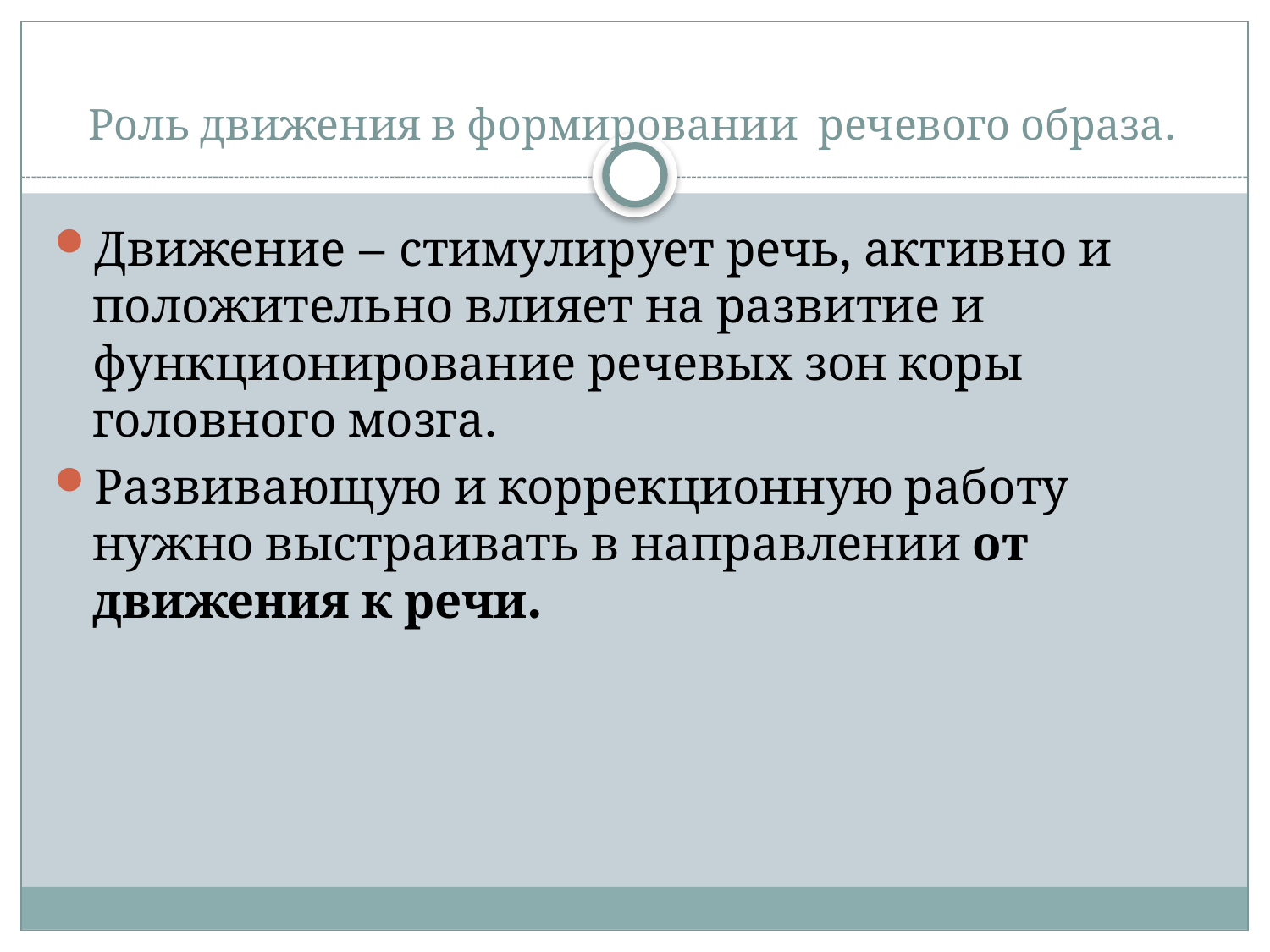

# Роль движения в формировании  речевого образа.
Движение – стимулирует речь, активно и положительно влияет на развитие и функционирование речевых зон коры головного мозга.
Развивающую и коррекционную работу нужно выстраивать в направлении от движения к речи.